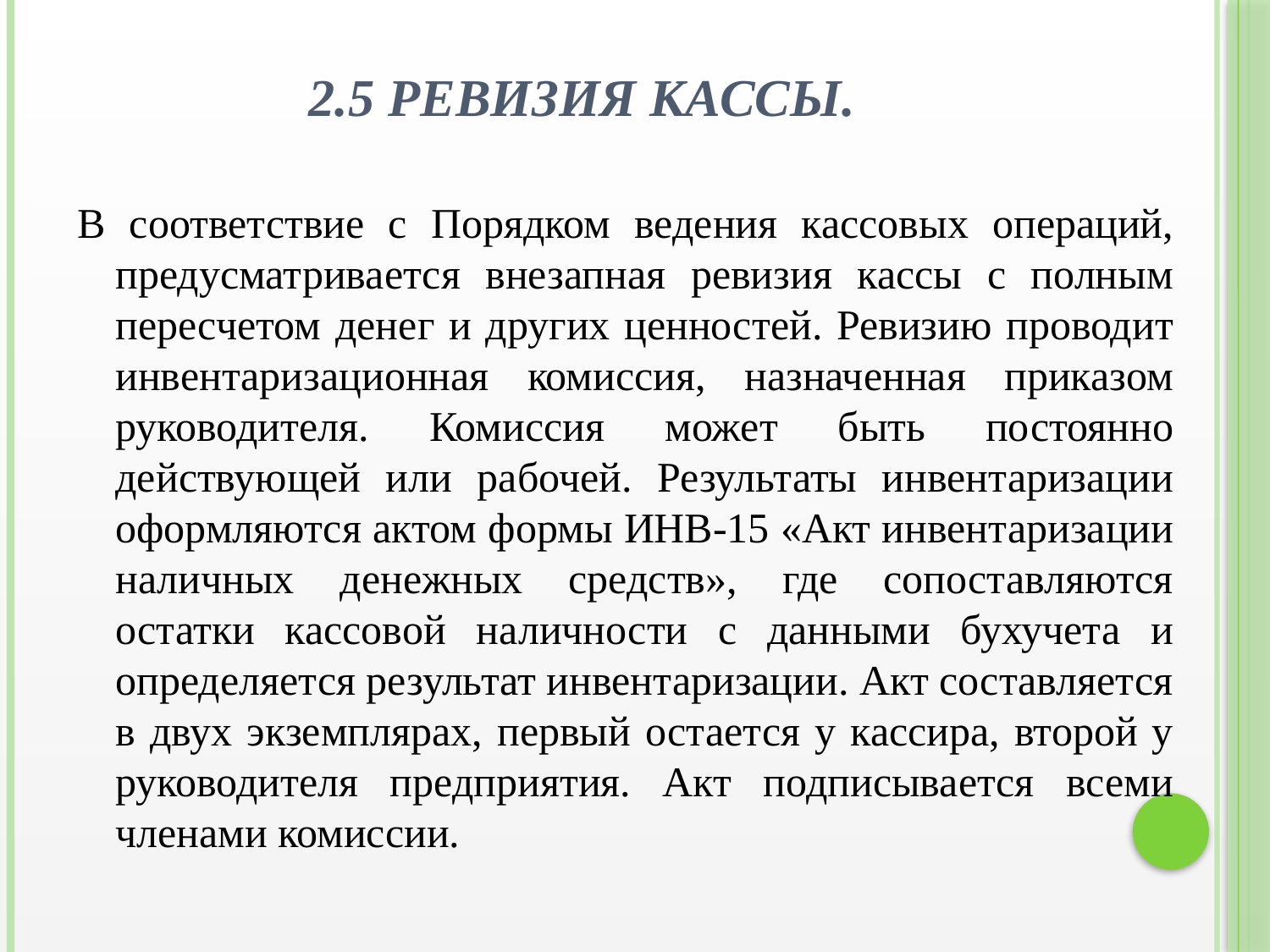

# 2.5 Ревизия кассы.
В соответствие с Порядком ведения кассовых операций, предусматривается внезапная ревизия кассы с полным пересчетом денег и других ценностей. Ревизию проводит инвентаризационная комиссия, назначенная приказом руководителя. Комиссия может быть постоянно действующей или рабочей. Результаты инвентаризации оформляются актом формы ИНВ-15 «Акт инвентаризации наличных денежных средств», где сопоставляются остатки кассовой наличности с данными бухучета и определяется результат инвентаризации. Акт составляется в двух экземплярах, первый остается у кассира, второй у руководителя предприятия. Акт подписывается всеми членами комиссии.